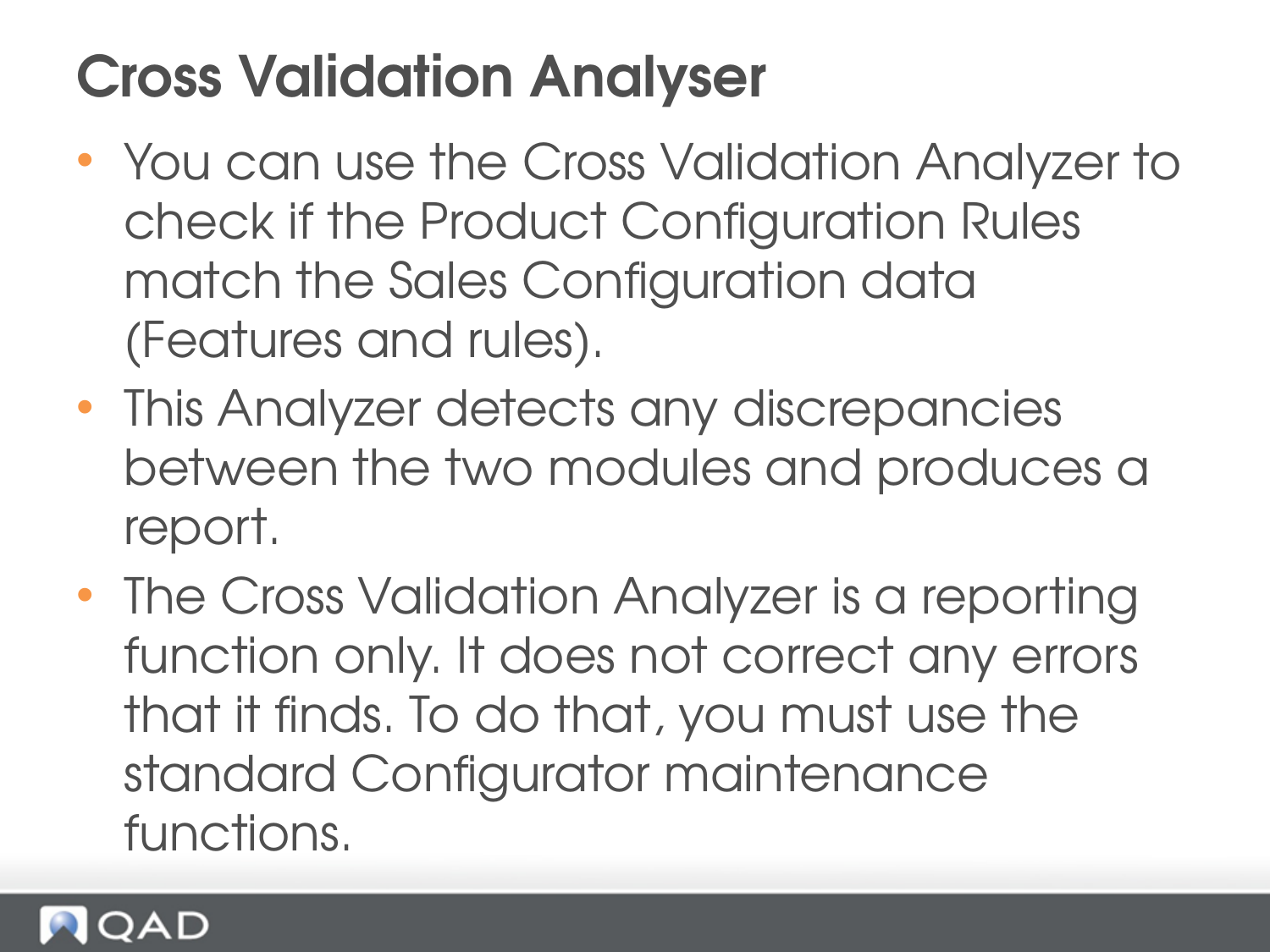

# Cross Validation Analyser
You can use the Cross Validation Analyzer to check if the Product Configuration Rules match the Sales Configuration data (Features and rules).
This Analyzer detects any discrepancies between the two modules and produces a report.
The Cross Validation Analyzer is a reporting function only. It does not correct any errors that it finds. To do that, you must use the standard Configurator maintenance functions.